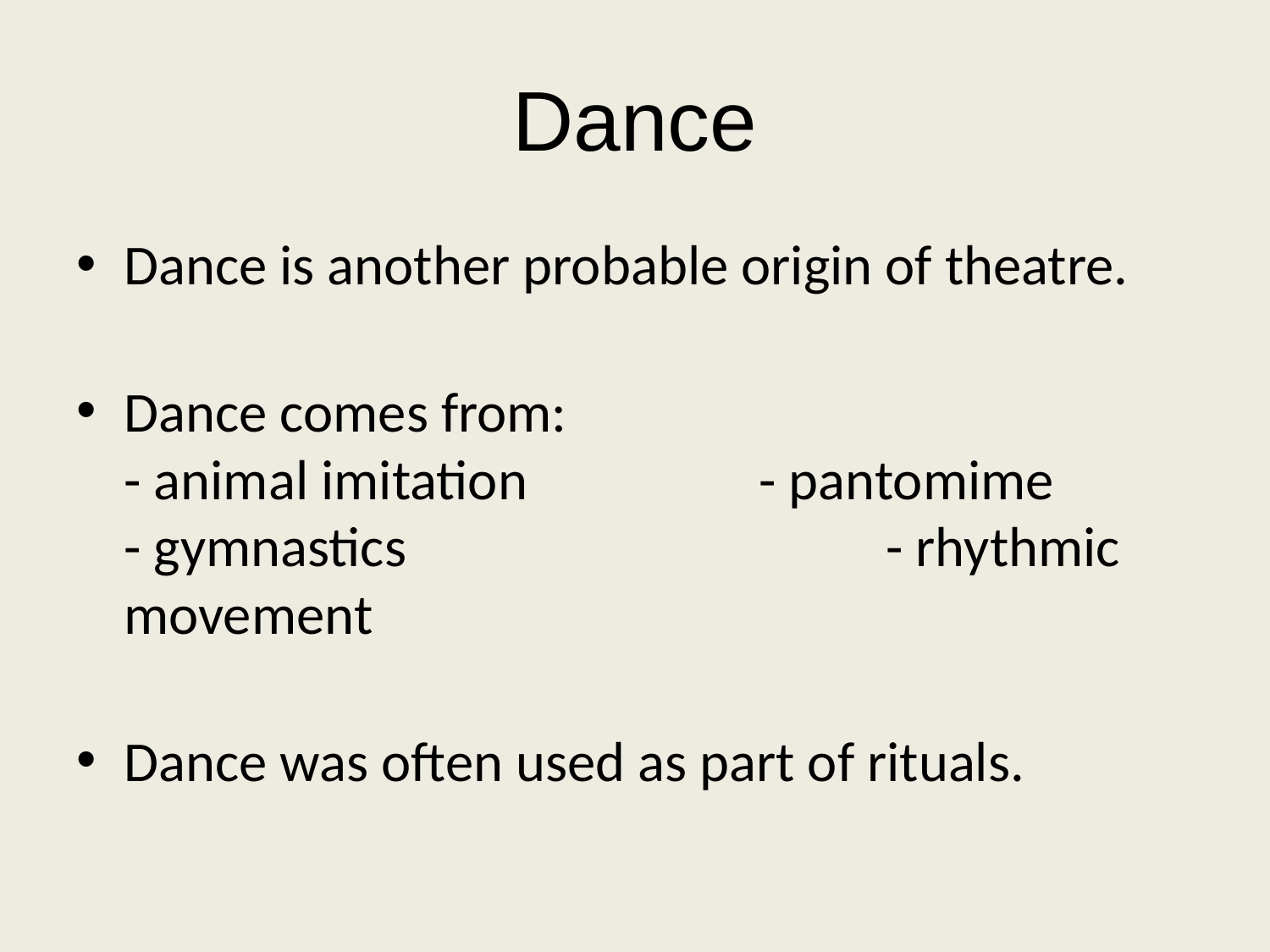

# Dance
Dance is another probable origin of theatre.
Dance comes from:
- animal imitation		- pantomime
- gymnastics				- rhythmic movement
Dance was often used as part of rituals.